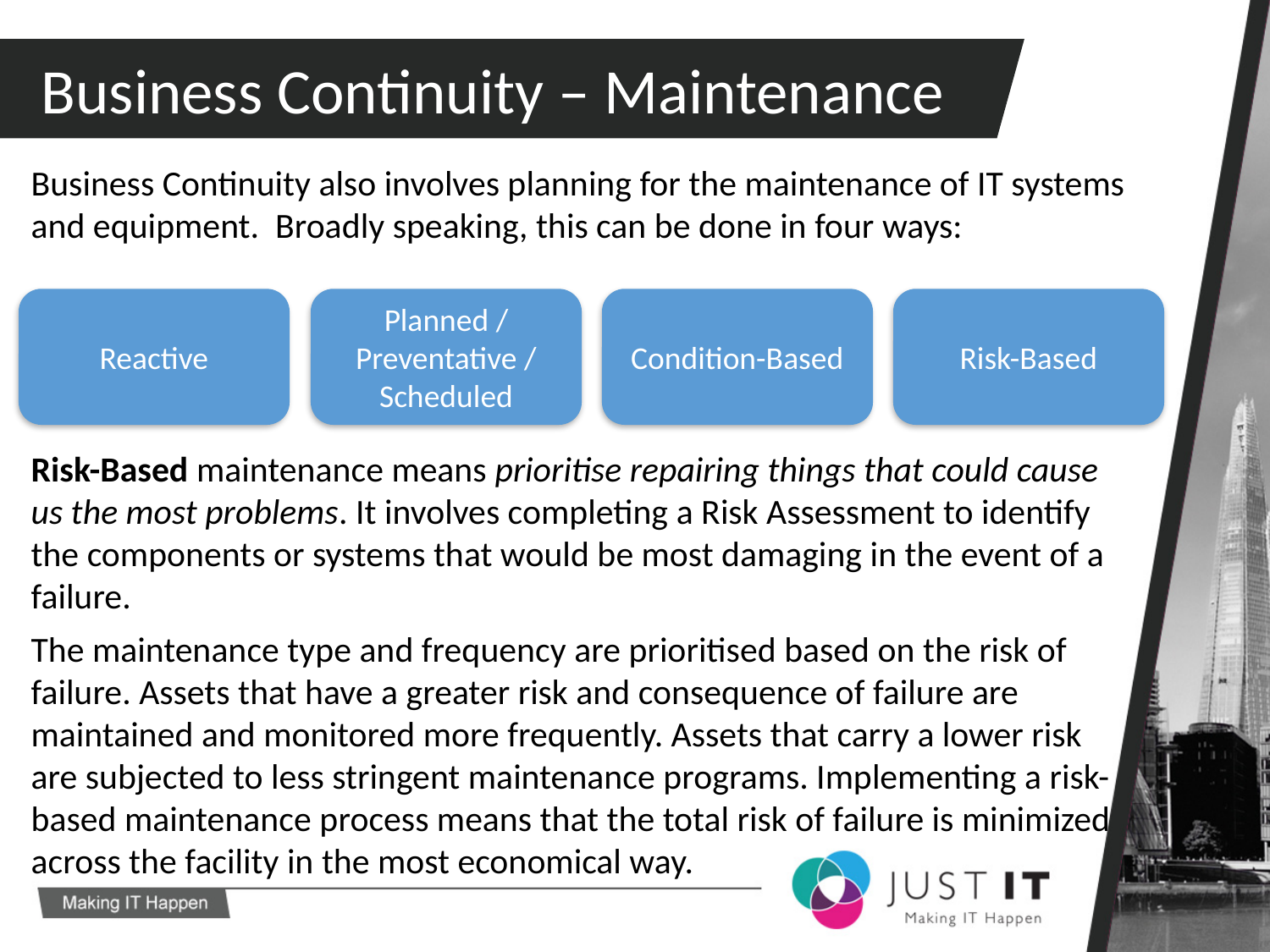

Business Continuity – Maintenance
Business Continuity also involves planning for the maintenance of IT systems and equipment.  Broadly speaking, this can be done in four ways:

Reactive
Planned / Preventative / Scheduled
Condition-Based
Risk-Based
Risk-Based maintenance means prioritise repairing things that could cause us the most problems. It involves completing a Risk Assessment to identify the components or systems that would be most damaging in the event of a failure.
The maintenance type and frequency are prioritised based on the risk of failure. Assets that have a greater risk and consequence of failure are maintained and monitored more frequently. Assets that carry a lower risk are subjected to less stringent maintenance programs. Implementing a risk-based maintenance process means that the total risk of failure is minimized across the facility in the most economical way.